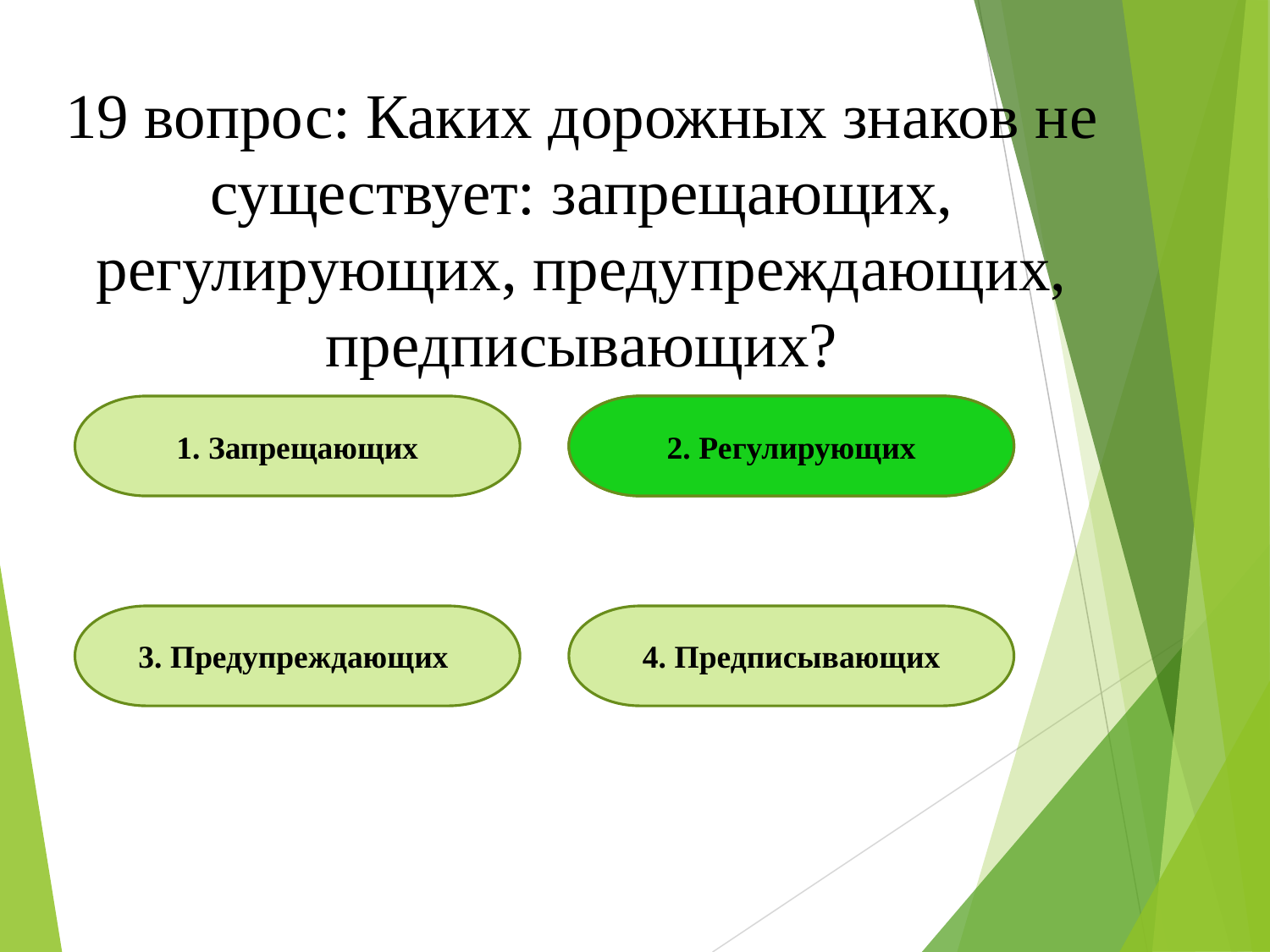

19 вопрос: Каких дорожных знаков не существует: запрещающих, регулирующих, предупреждающих, предписывающих?
1. Запрещающих
2. Регулирующих
2. Регулирующих
3. Предупреждающих
4. Предписывающих